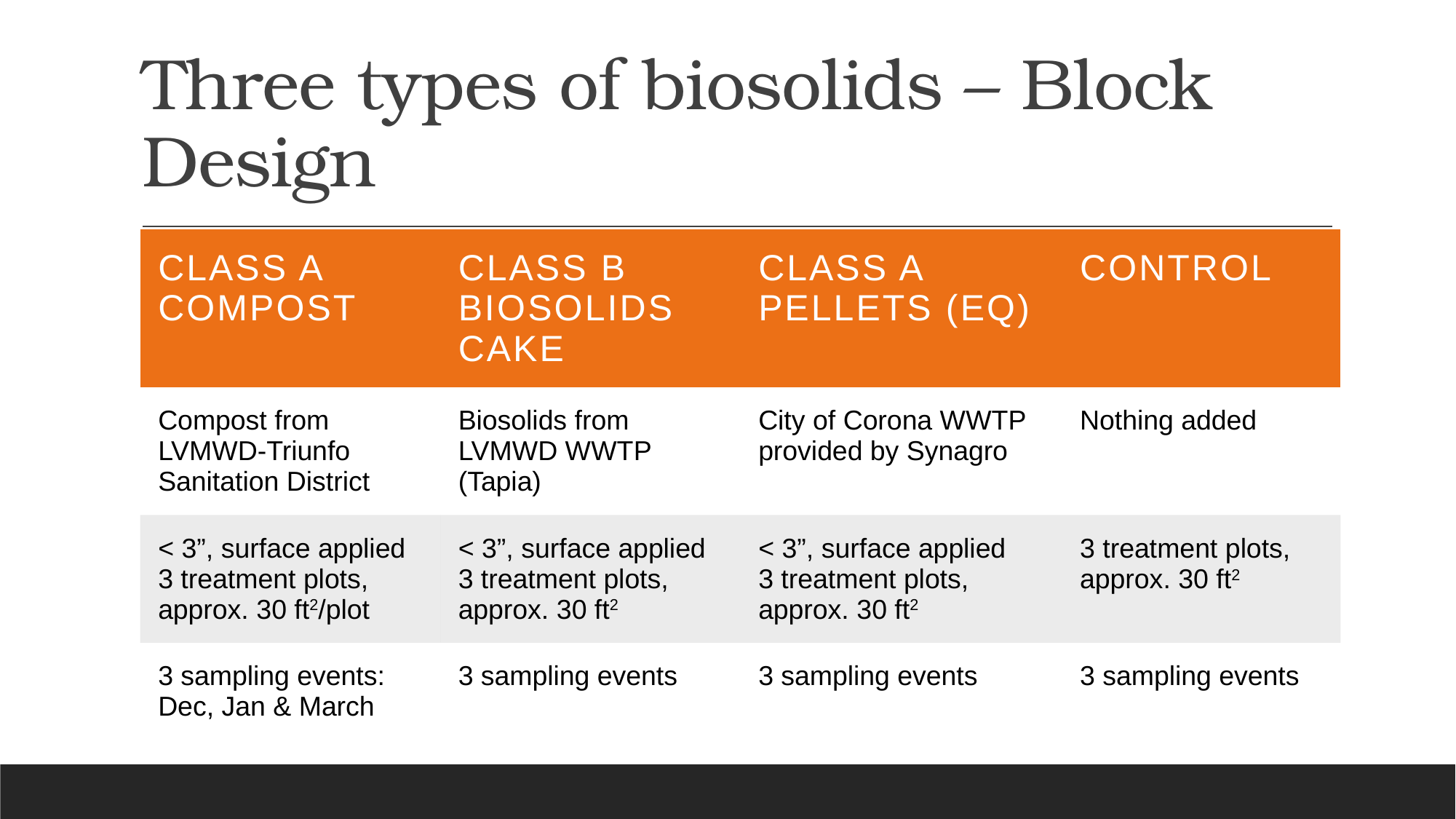

# Three types of biosolids – Block Design
| Class A compost | Class b BIOSOLIDS CAKE | Class A pellets (EQ) | control |
| --- | --- | --- | --- |
| Compost from LVMWD-Triunfo Sanitation District | Biosolids from LVMWD WWTP (Tapia) | City of Corona WWTP provided by Synagro | Nothing added |
| < 3”, surface applied 3 treatment plots, approx. 30 ft2/plot | < 3”, surface applied 3 treatment plots, approx. 30 ft2 | < 3”, surface applied 3 treatment plots, approx. 30 ft2 | 3 treatment plots, approx. 30 ft2 |
| 3 sampling events: Dec, Jan & March | 3 sampling events | 3 sampling events | 3 sampling events |